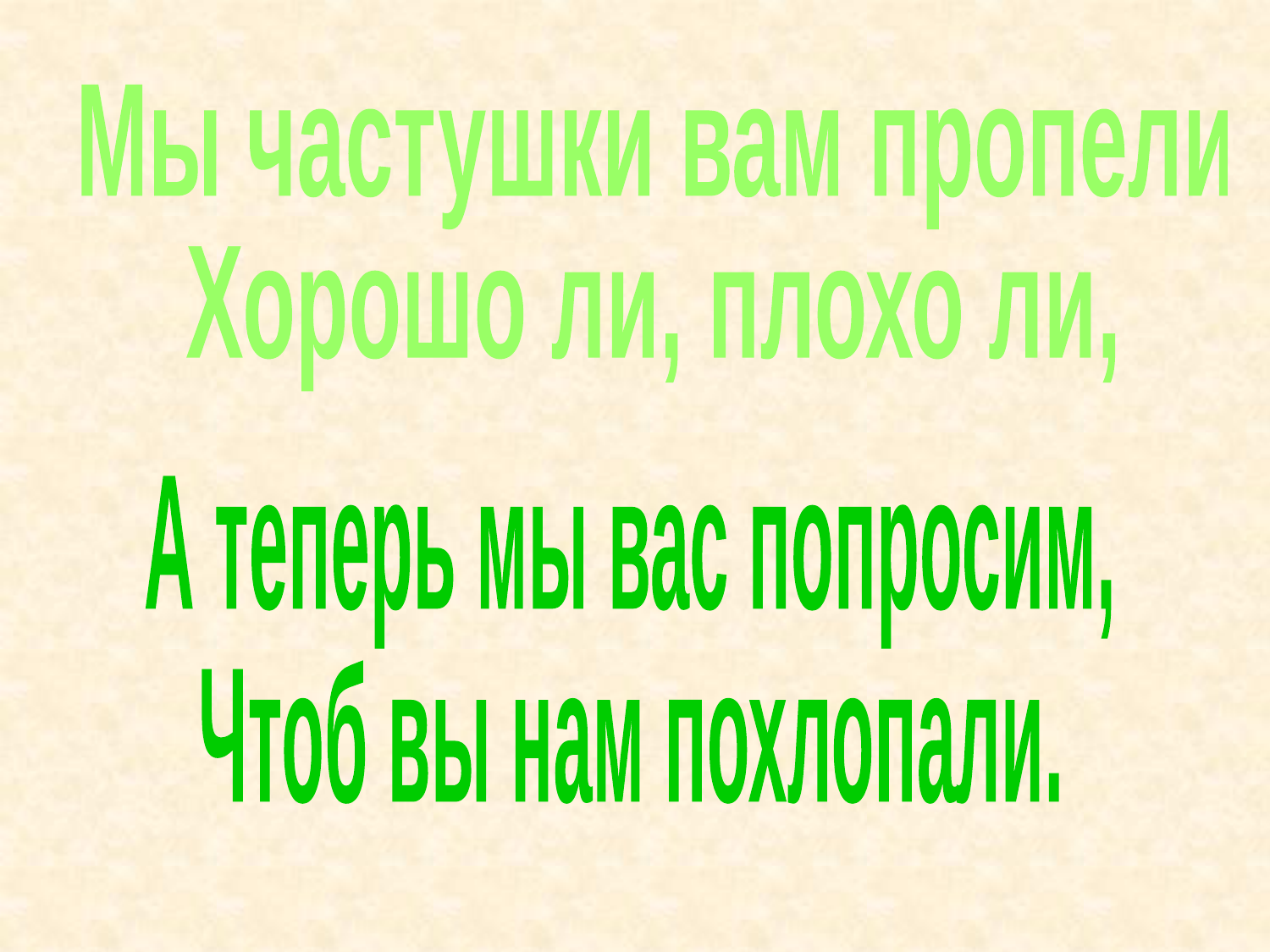

Мы частушки вам пропели
Хорошо ли, плохо ли,
А теперь мы вас попросим,
Чтоб вы нам похлопали.